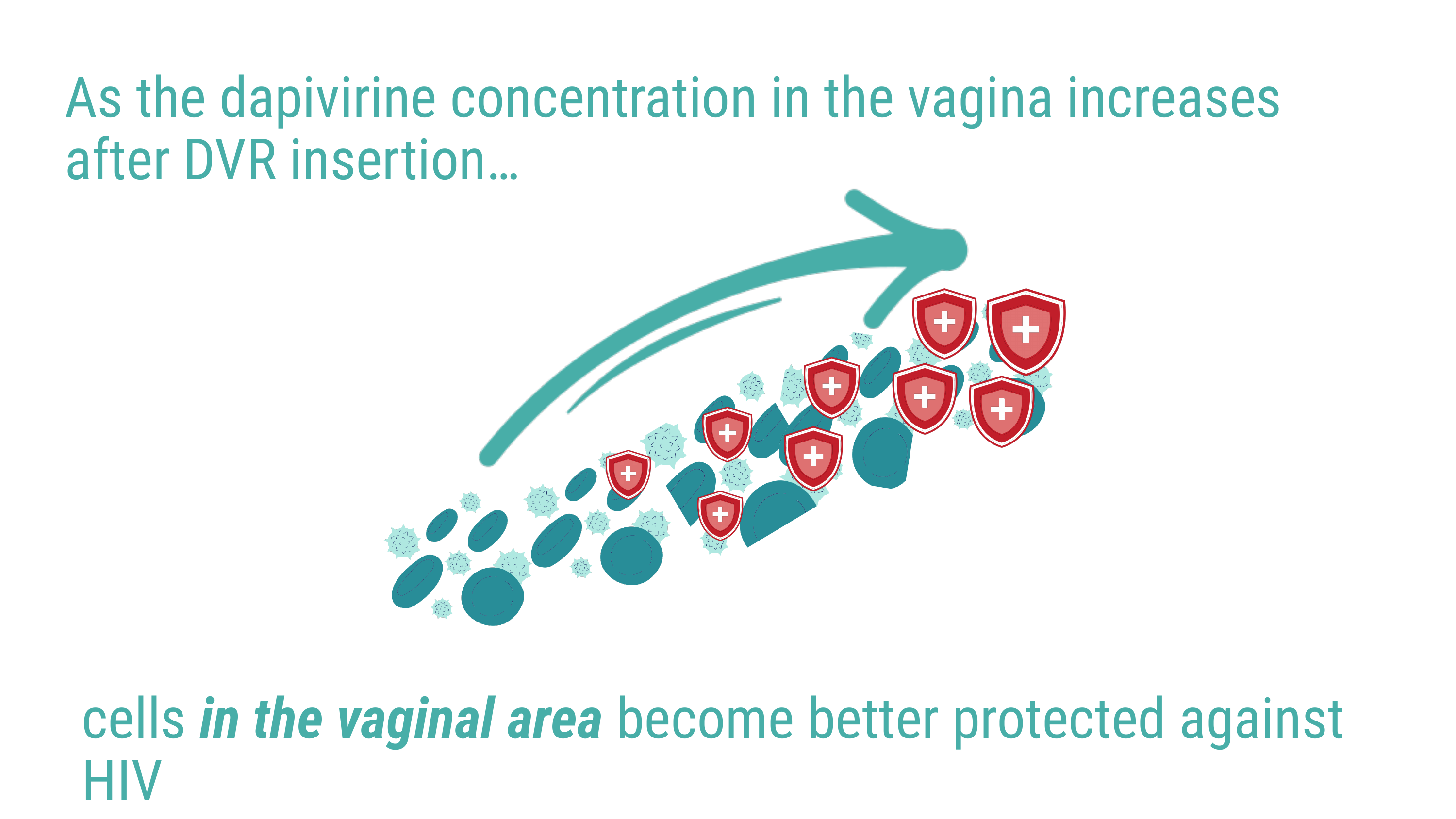

As the dapivirine concentration in the vagina increases after DVR insertion…

cells in the vaginal area become better protected against HIV